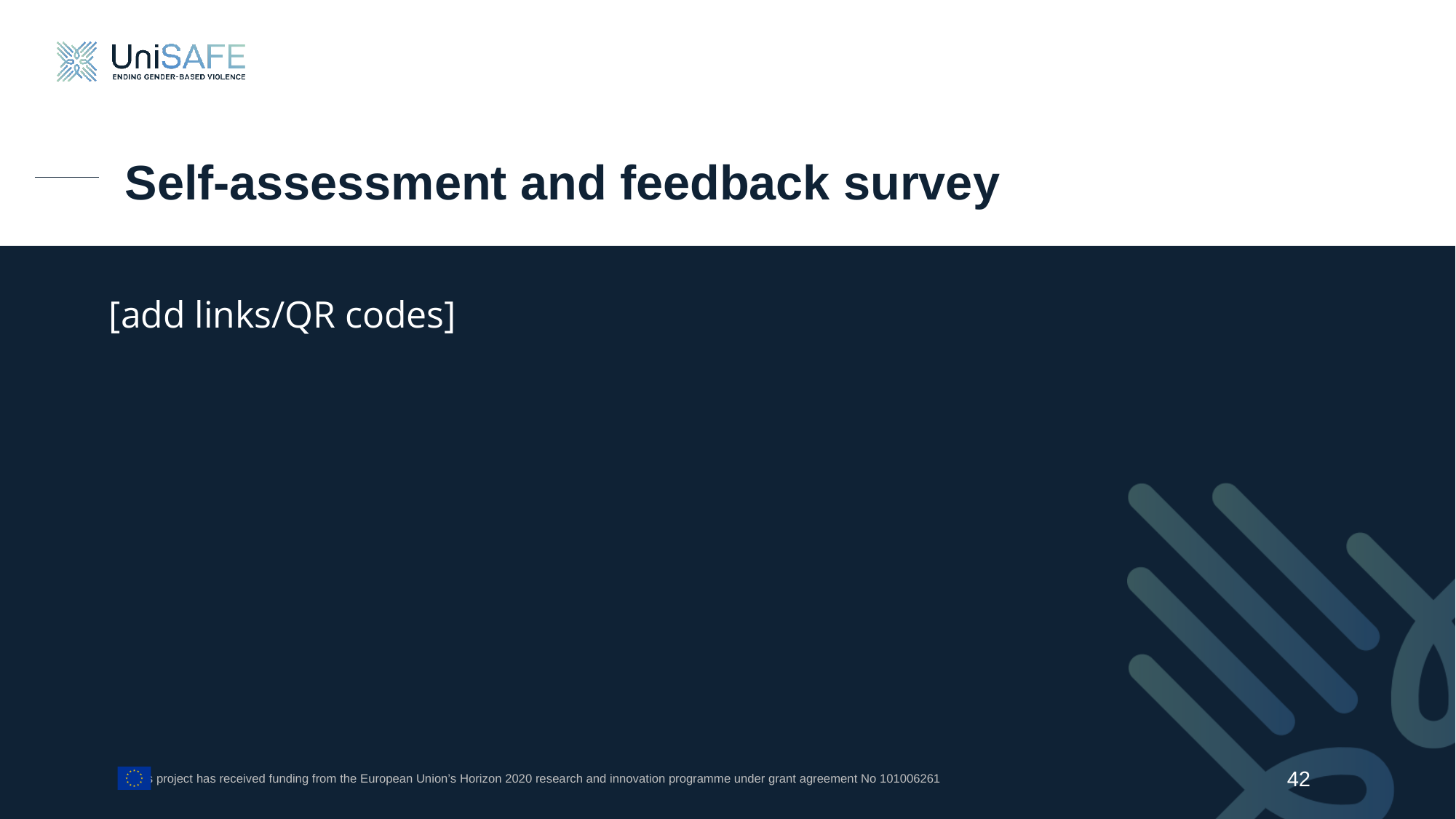

# Self-assessment and feedback survey
[add links/QR codes]